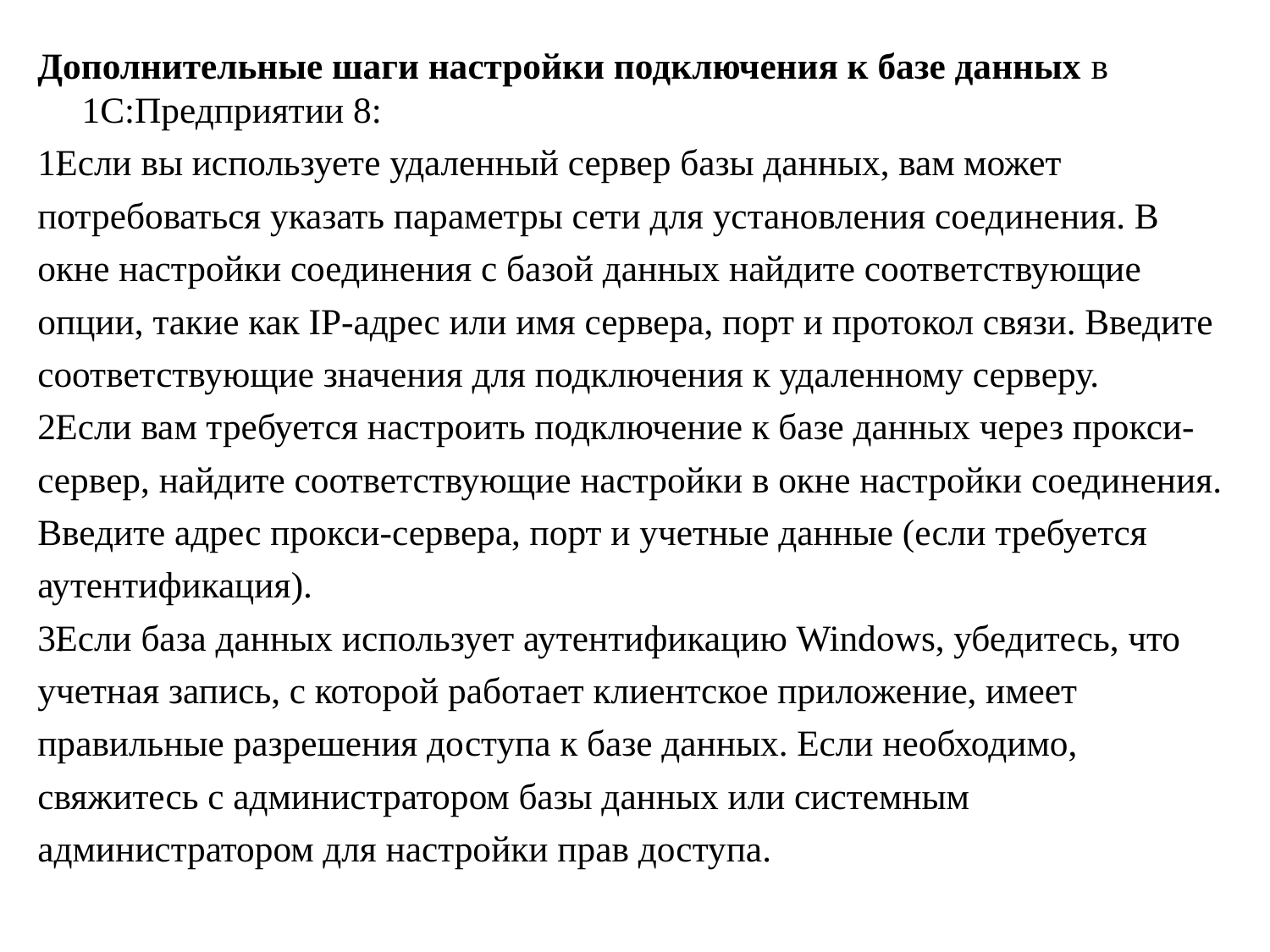

Дополнительные шаги настройки подключения к базе данных в 1С:Предприятии 8:
Если вы используете удаленный сервер базы данных, вам может потребоваться указать параметры сети для установления соединения. В окне настройки соединения с базой данных найдите соответствующие опции, такие как IP-адрес или имя сервера, порт и протокол связи. Введите соответствующие значения для подключения к удаленному серверу.
Если вам требуется настроить подключение к базе данных через прокси-сервер, найдите соответствующие настройки в окне настройки соединения. Введите адрес прокси-сервера, порт и учетные данные (если требуется аутентификация).
Если база данных использует аутентификацию Windows, убедитесь, что учетная запись, с которой работает клиентское приложение, имеет правильные разрешения доступа к базе данных. Если необходимо, свяжитесь с администратором базы данных или системным администратором для настройки прав доступа.